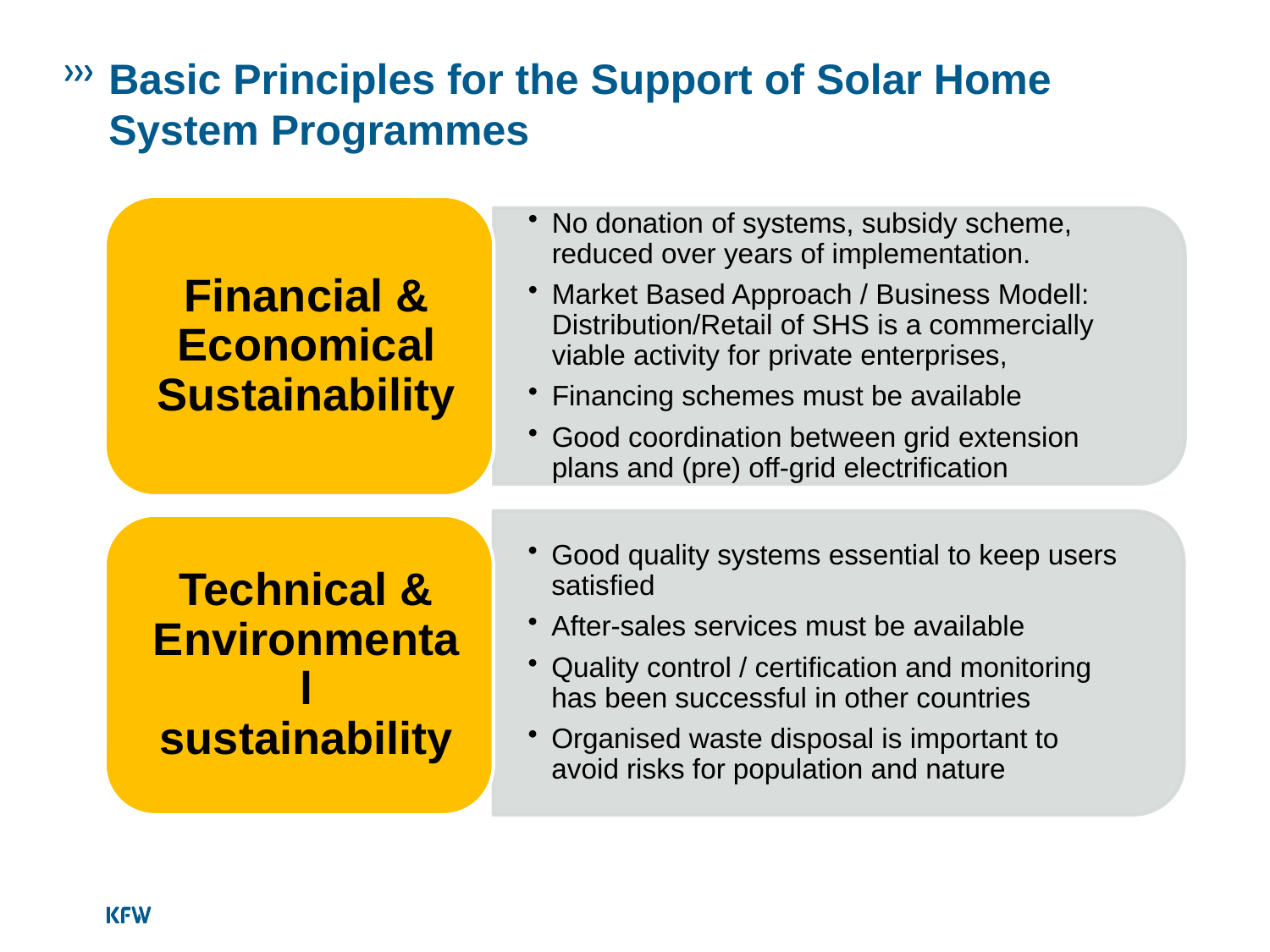

# Basic Principles for the Support of Solar Home System Programmes
No donation of systems, subsidy scheme,  reduced over years of implementation.
Market Based Approach / Business Modell: Distribution/Retail of SHS is a commercially viable activity for private enterprises,
Financing schemes must be available
Good coordination between grid extension plans and (pre) off-grid electrification
Financial & Economical Sustainability
Good quality systems essential to keep users satisfied
After-sales services must be available
Quality control / certification and monitoring has been successful in other countries
Organised waste disposal is important to avoid risks for population and nature
Technical & Environmental sustainability